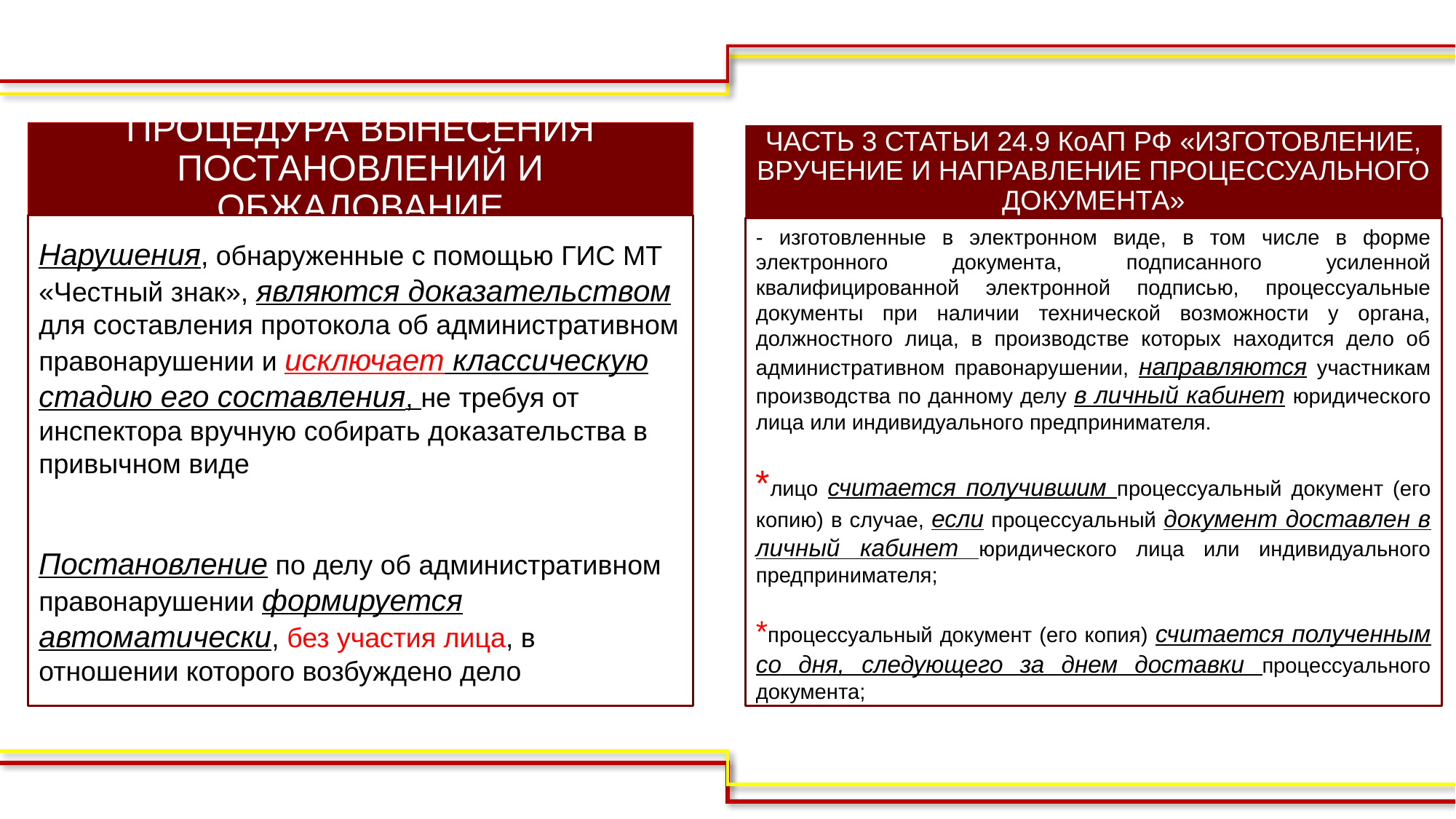

# ПРОЦЕДУРА ВЫНЕСЕНИЯ ПОСТАНОВЛЕНИЙ И ОБЖАЛОВАНИЕ
ЧАСТЬ 3 СТАТЬИ 24.9 КоАП РФ «ИЗГОТОВЛЕНИЕ, ВРУЧЕНИЕ И НАПРАВЛЕНИЕ ПРОЦЕССУАЛЬНОГО ДОКУМЕНТА»
Нарушения, обнаруженные с помощью ГИС МТ «Честный знак», являются доказательством для составления протокола об административном правонарушении и исключает классическую стадию его составления, не требуя от инспектора вручную собирать доказательства в привычном виде

Постановление по делу об административном правонарушении формируется автоматически, без участия лица, в отношении которого возбуждено дело
- изготовленные в электронном виде, в том числе в форме электронного документа, подписанного усиленной квалифицированной электронной подписью, процессуальные документы при наличии технической возможности у органа, должностного лица, в производстве которых находится дело об административном правонарушении, направляются участникам производства по данному делу в личный кабинет юридического лица или индивидуального предпринимателя.

*лицо считается получившим процессуальный документ (его копию) в случае, если процессуальный документ доставлен в личный кабинет юридического лица или индивидуального предпринимателя;

*процессуальный документ (его копия) считается полученным со дня, следующего за днем доставки процессуального документа;